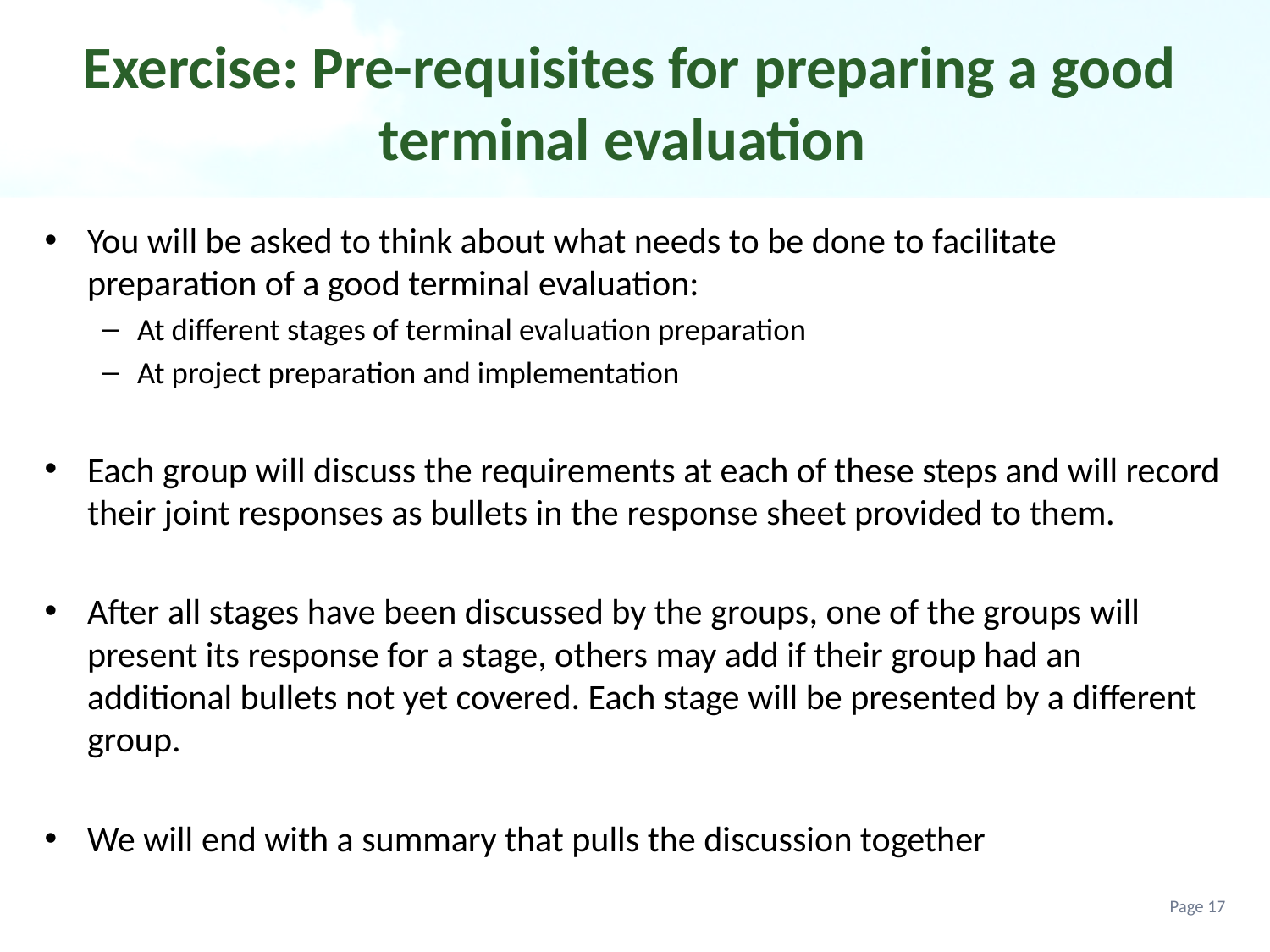

Exercise: Pre-requisites for preparing a good terminal evaluation
You will be asked to think about what needs to be done to facilitate preparation of a good terminal evaluation:
At different stages of terminal evaluation preparation
At project preparation and implementation

Each group will discuss the requirements at each of these steps and will record their joint responses as bullets in the response sheet provided to them.

After all stages have been discussed by the groups, one of the groups will present its response for a stage, others may add if their group had an additional bullets not yet covered. Each stage will be presented by a different group.

We will end with a summary that pulls the discussion together